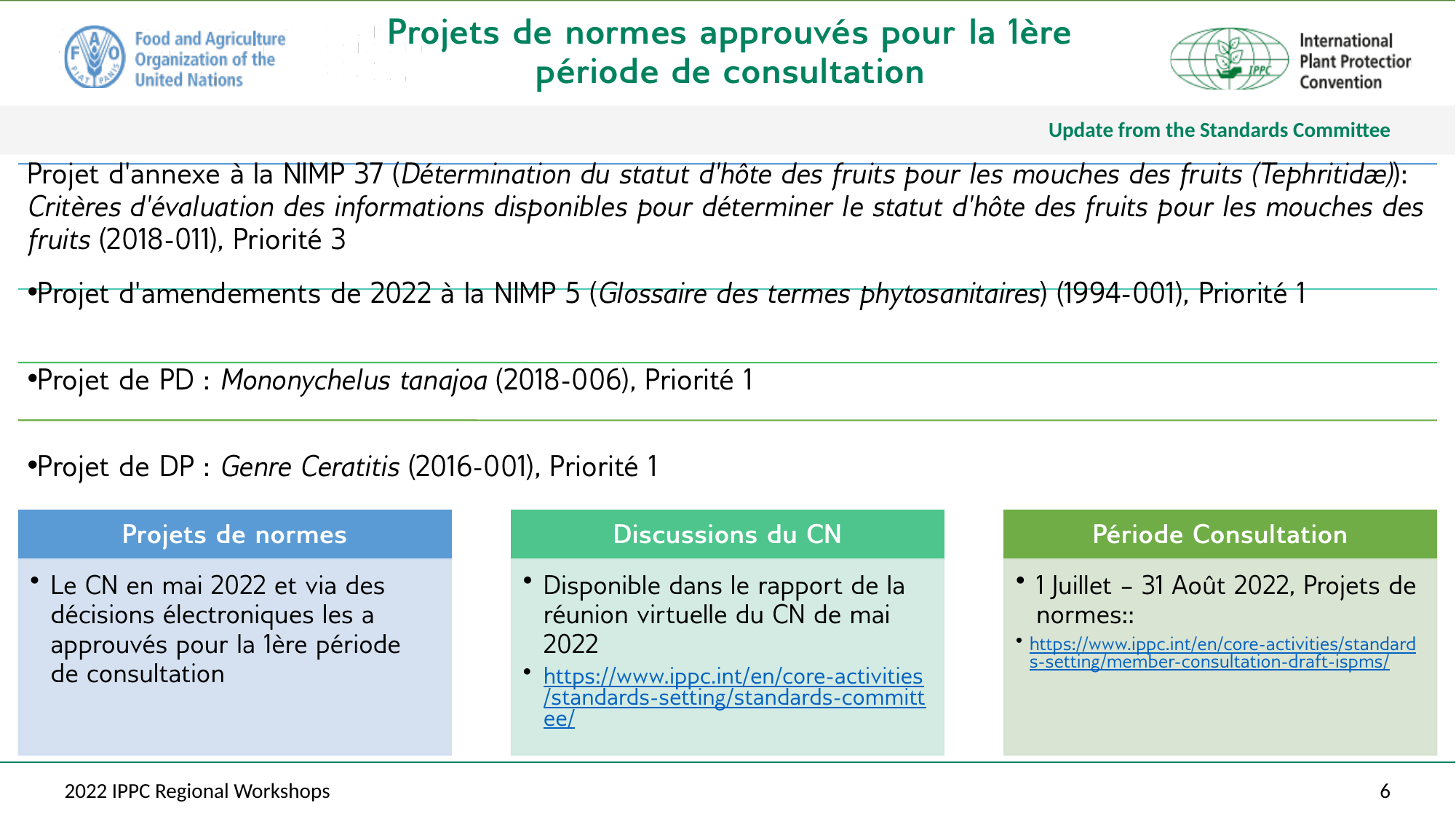

# Projets de normes approuvés pour la 1ère période de consultation
Projet d'annexe à la NIMP 37 (Détermination du statut d'hôte des fruits pour les mouches des fruits (Tephritidae)): Critères d'évaluation des informations disponibles pour déterminer le statut d'hôte des fruits pour les mouches des fruits (2018-011), Priorité 3
Projet d'amendements de 2022 à la NIMP 5 (Glossaire des termes phytosanitaires) (1994-001), Priorité 1
Projet de PD : Mononychelus tanajoa (2018-006), Priorité 1
Projet de DP : Genre Ceratitis (2016-001), Priorité 1
Projets de normes
Le CN en mai 2022 et via des décisions électroniques les a approuvés pour la 1ère période de consultation
Discussions du CN
Disponible dans le rapport de la réunion virtuelle du CN de mai 2022
https://www.ippc.int/en/core-activities/standards-setting/standards-committee/
Période Consultation
1 Juillet – 31 Août 2022, Projets de normes::
https://www.ippc.int/en/core-activities/standards-setting/member-consultation-draft-ispms/